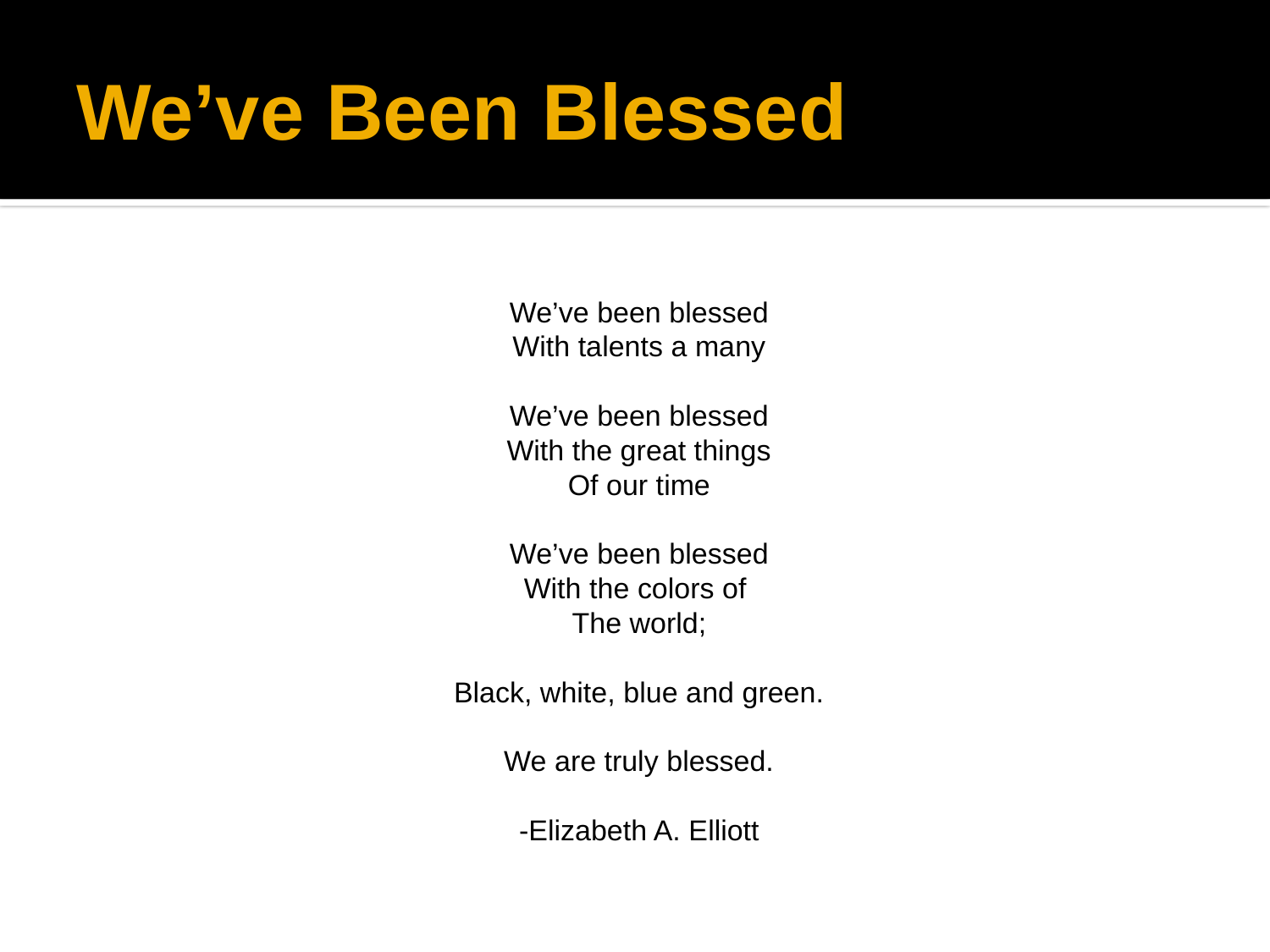

# We’ve Been Blessed

We’ve been blessed
With talents a many

We’ve been blessed
With the great things
Of our time

We’ve been blessed
With the colors of
The world;

Black, white, blue and green.

We are truly blessed.

-Elizabeth A. Elliott